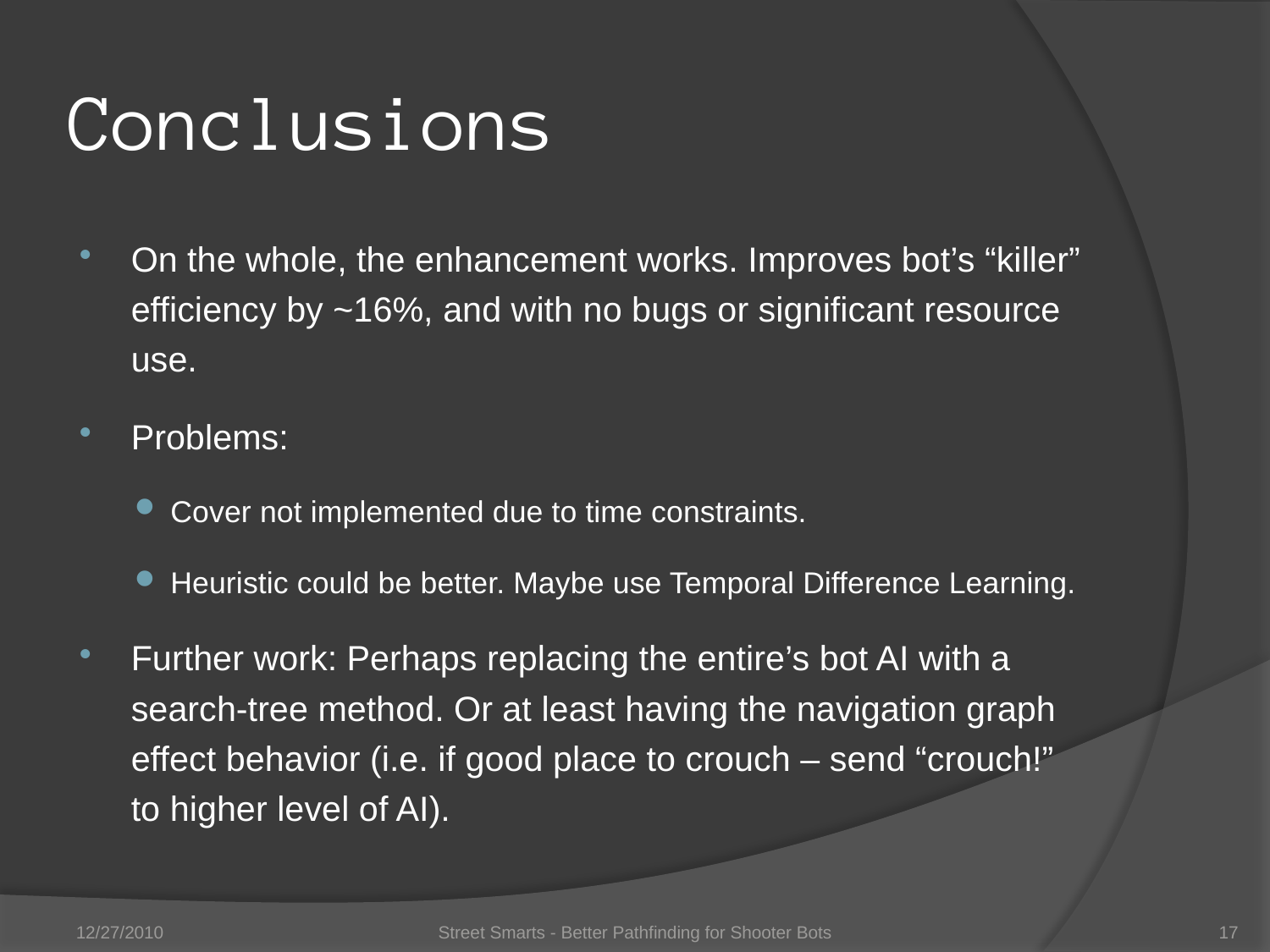

# Conclusions
On the whole, the enhancement works. Improves bot’s “killer” efficiency by ~16%, and with no bugs or significant resource use.
Problems:
Cover not implemented due to time constraints.
Heuristic could be better. Maybe use Temporal Difference Learning.
Further work: Perhaps replacing the entire’s bot AI with a search-tree method. Or at least having the navigation graph effect behavior (i.e. if good place to crouch – send “crouch!” to higher level of AI).
12/27/2010
Street Smarts - Better Pathfinding for Shooter Bots
17